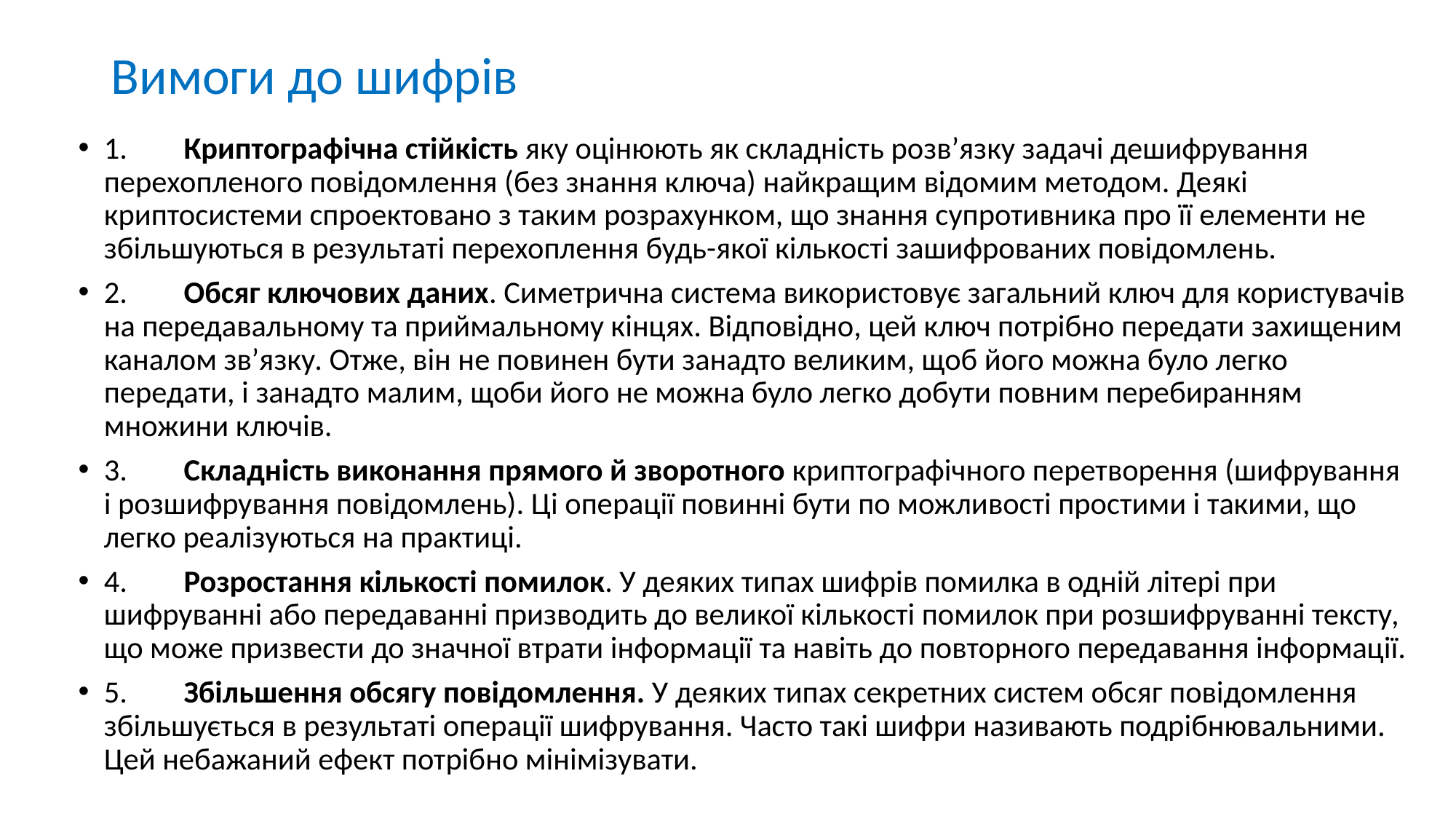

# Вимоги до шифрів
1.	Криптографічна стійкість яку оцінюють як складність розв’язку задачі дешифрування перехопленого повідомлення (без знання ключа) найкращим відомим методом. Деякі криптосистеми спроектовано з таким розрахунком, що знання супротивника про її елементи не збільшуються в результаті перехоплення будь-якої кількості зашифрованих повідомлень.
2.	Обсяг ключових даних. Симетрична система використовує загальний ключ для користувачів на передавальному та приймальному кінцях. Відповідно, цей ключ потрібно передати захищеним каналом зв’язку. Отже, він не повинен бути занадто великим, щоб його можна було легко передати, і занадто малим, щоби його не можна було легко добути повним перебиранням множини ключів.
3.	Складність виконання прямого й зворотного криптографічного перетворення (шифрування і розшифрування повідомлень). Ці операції повинні бути по можливості простими і такими, що легко реалізуються на практиці.
4.	Розростання кількості помилок. У деяких типах шифрів помилка в одній літері при шифруванні або передаванні призводить до великої кількості помилок при розшифруванні тексту, що може призвести до значної втрати інформації та навіть до повторного передавання інформації.
5.	Збільшення обсягу повідомлення. У деяких типах секретних систем обсяг повідомлення збільшується в результаті операції шифрування. Часто такі шифри називають подрібнювальними. Цей небажаний ефект потрібно мінімізувати.